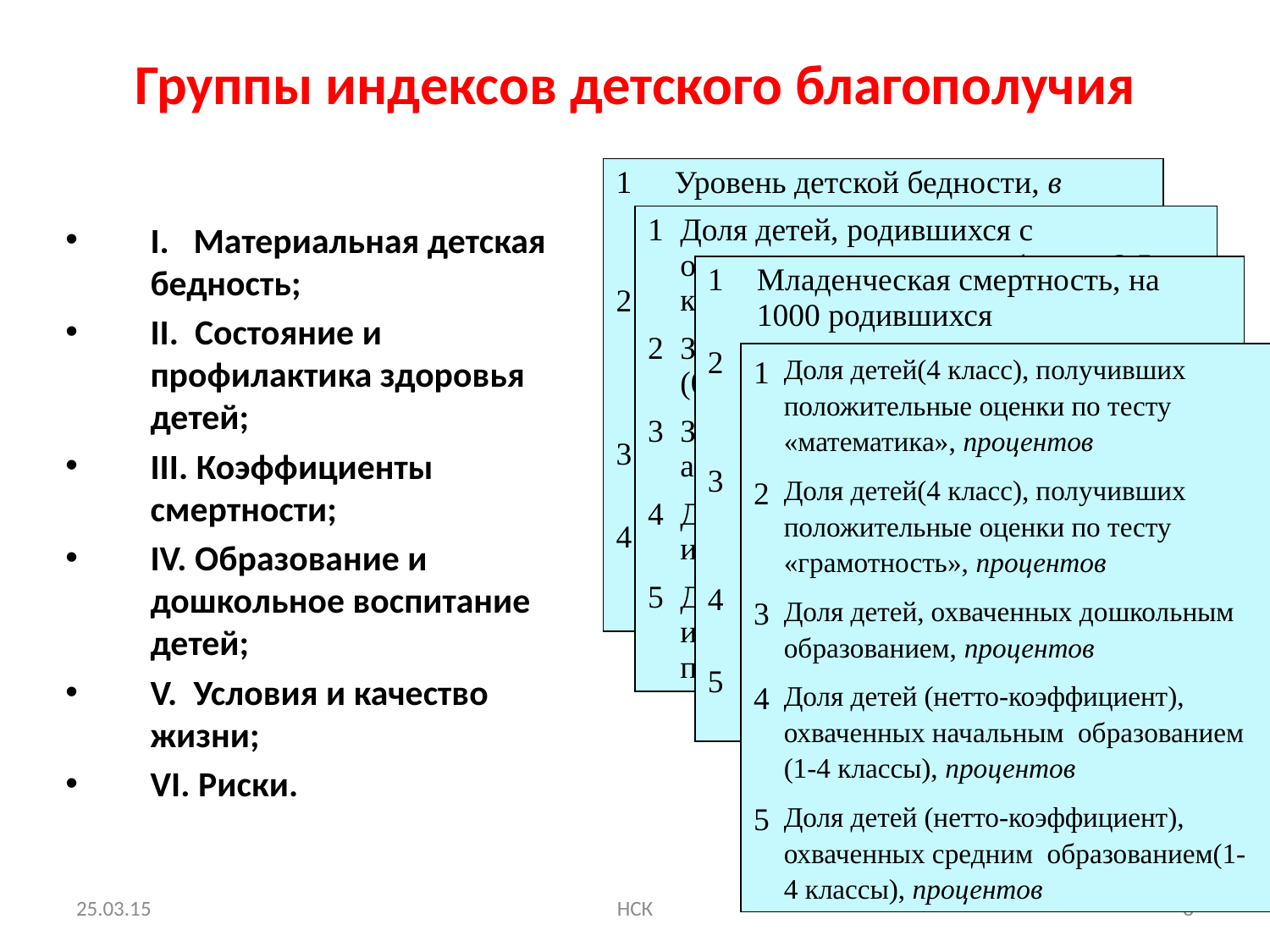

# Группы индексов детского благополучия
| 1 | Уровень детской бедности, в процентах к общей численности детей в возрасте 0-17 лет |
| --- | --- |
| 2 | Уровень крайней детской бедности, в процентах к общей численности детей в возрасте 0-17 лет |
| 3 | Глубина детской бедности, процентов |
| 4 | Доля детей (1-6 лет) с недостаточным для их возраста весом, процентов |
| 1 | Доля детей, родившихся с отставанием массы тела (менее 2,5 кг), процентов |
| --- | --- |
| 2 | Заболеваемость детей туберкулезом (0-14 лет), на 100 000 населения |
| 3 | Заболеваемость беременных женщин анемией (в процентах) |
| 4 | Доля детей, прошедших иммунизацию против кори, процентов |
| 5 | Доля детей, прошедших иммунизацию против туберкулеза, процентов |
I.   Материальная детская бедность;
II.  Состояние и профилактика здоровья детей;
III. Коэффициенты смертности;
IV. Образование и дошкольное воспитание детей;
V.  Условия и качество жизни;
VI. Риски.
| 1 | Младенческая смертность, на 1000 родившихся |
| --- | --- |
| 2 | Коэффициент перинатальной смертности, на 1000 родившихся живыми и мертвыми |
| 3 | Ожидаемая продолжительность жизни для 5-летних детей, число лет |
| 4 | Детская смертность до 5 лет, на 1000 родившихся |
| 5 | Материнская смертность, на 100000 родившихся живыми |
| 1 | Доля детей(4 класс), получивших положительные оценки по тесту «математика», процентов |
| --- | --- |
| 2 | Доля детей(4 класс), получивших положительные оценки по тесту «грамотность», процентов |
| 3 | Доля детей, охваченных дошкольным образованием, процентов |
| 4 | Доля детей (нетто-коэффициент), охваченных начальным образованием (1-4 классы), процентов |
| 5 | Доля детей (нетто-коэффициент), охваченных средним образованием(1-4 классы), процентов |
25.03.15
НСК
8